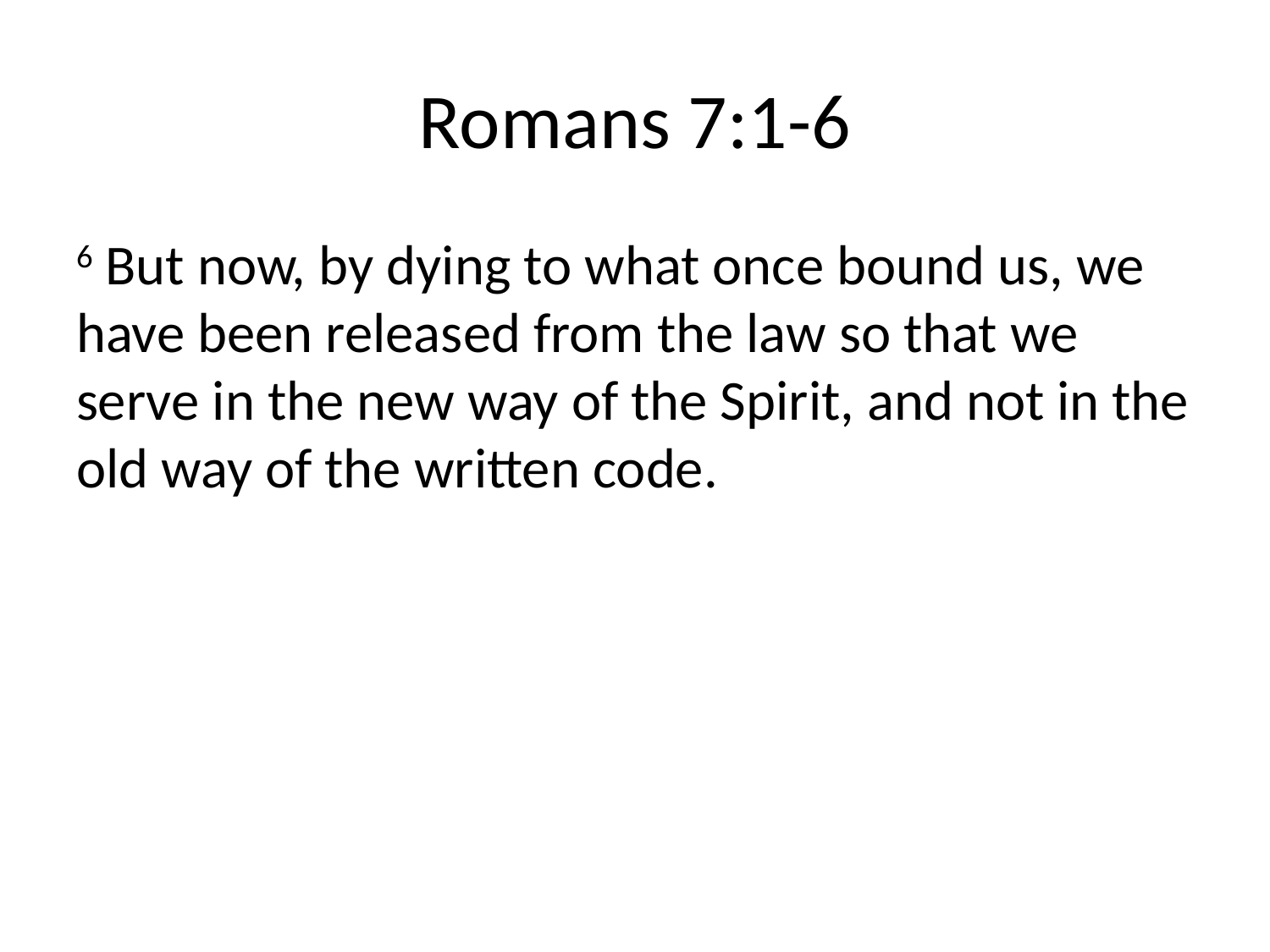

# Romans 7:1-6
6 But now, by dying to what once bound us, we have been released from the law so that we serve in the new way of the Spirit, and not in the old way of the written code.